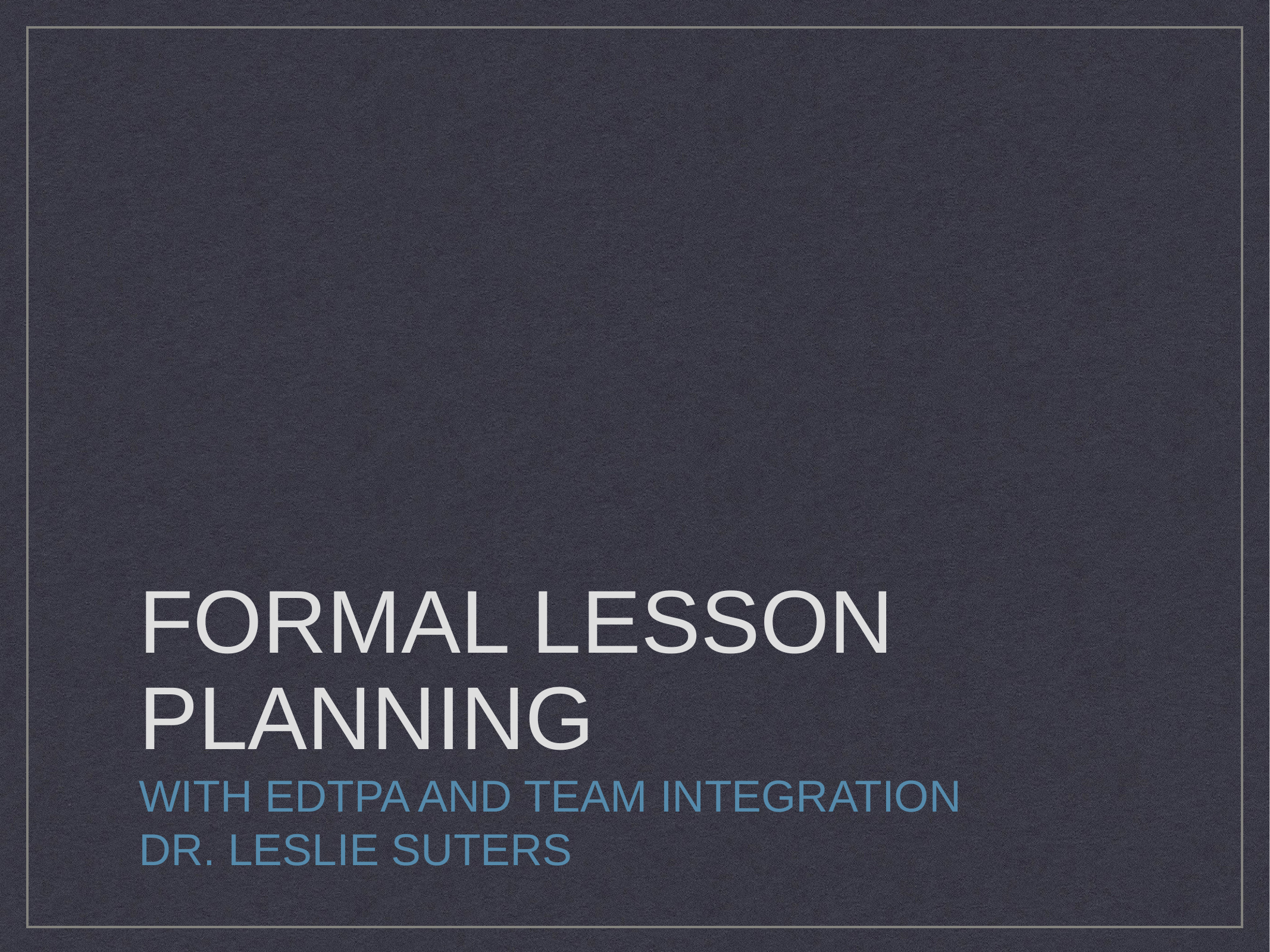

# Formal Lesson Planning
with Edtpa and TEAM integration
Dr. Leslie suters